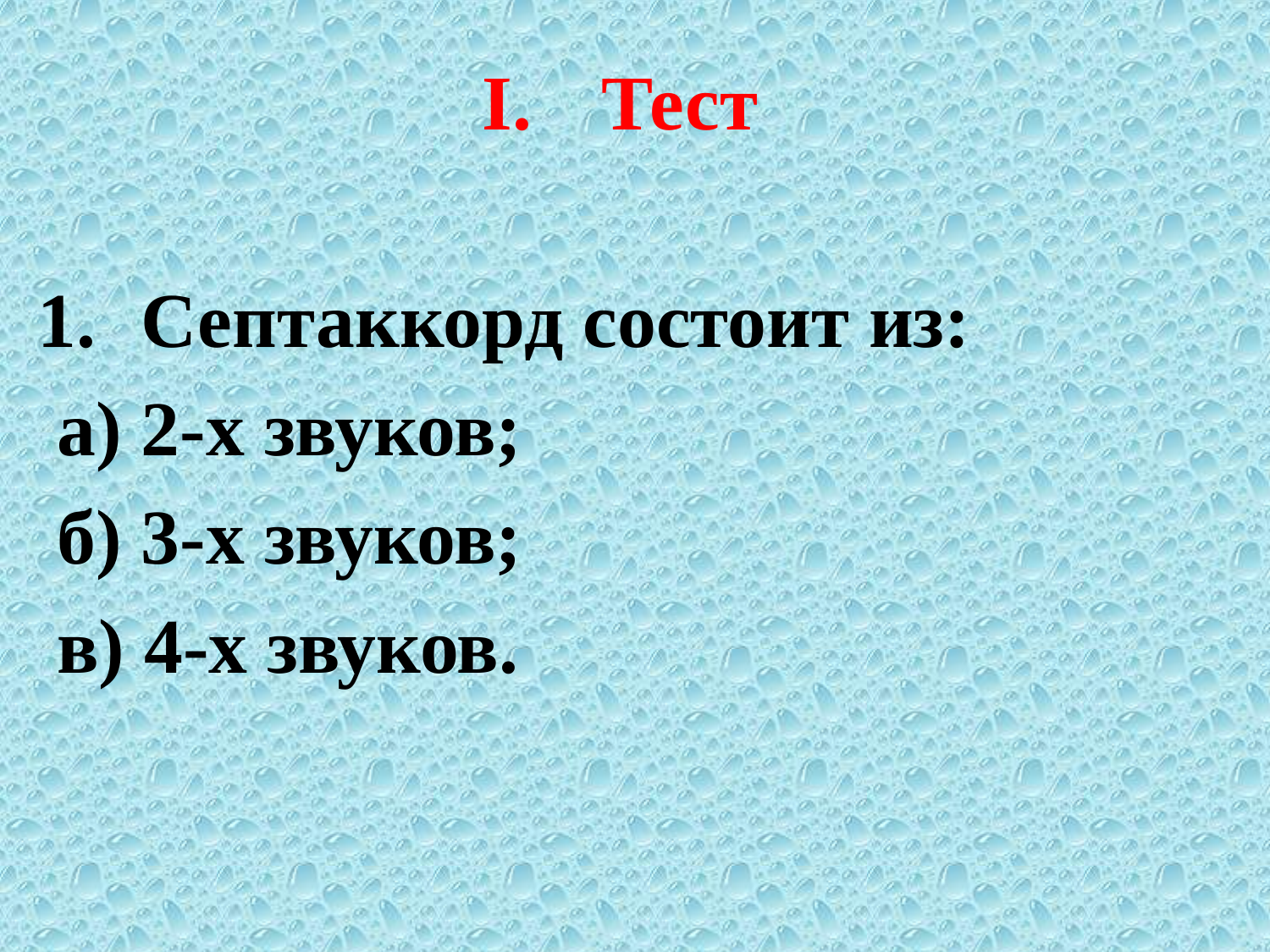

Тест

Септаккорд состоит из:
 а) 2-х звуков;
 б) 3-х звуков;
 в) 4-х звуков.